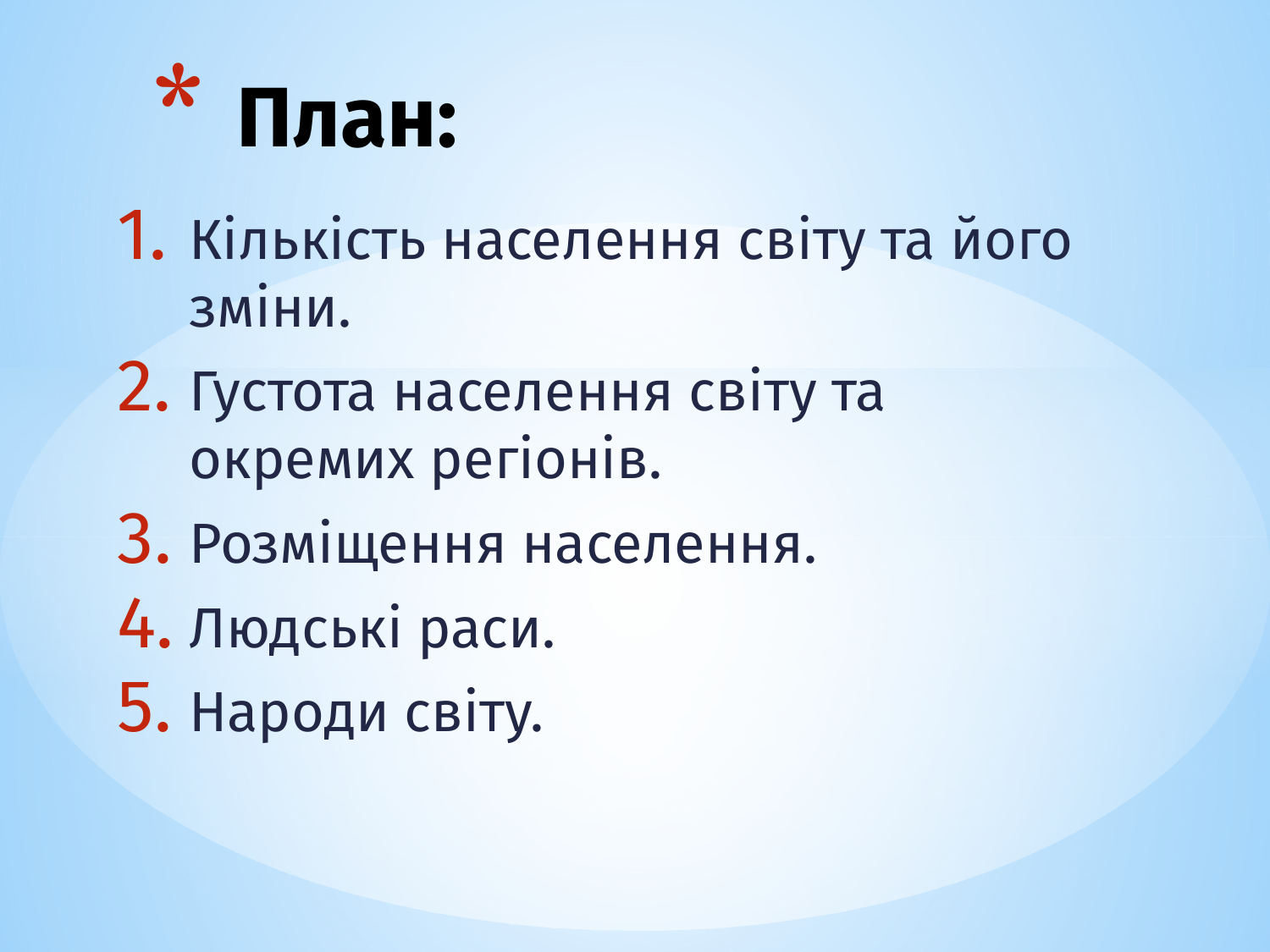

# План:
Кількість населення світу та його зміни.
Густота населення світу та окремих регіонів.
Розміщення населення.
Людські раси.
Народи світу.